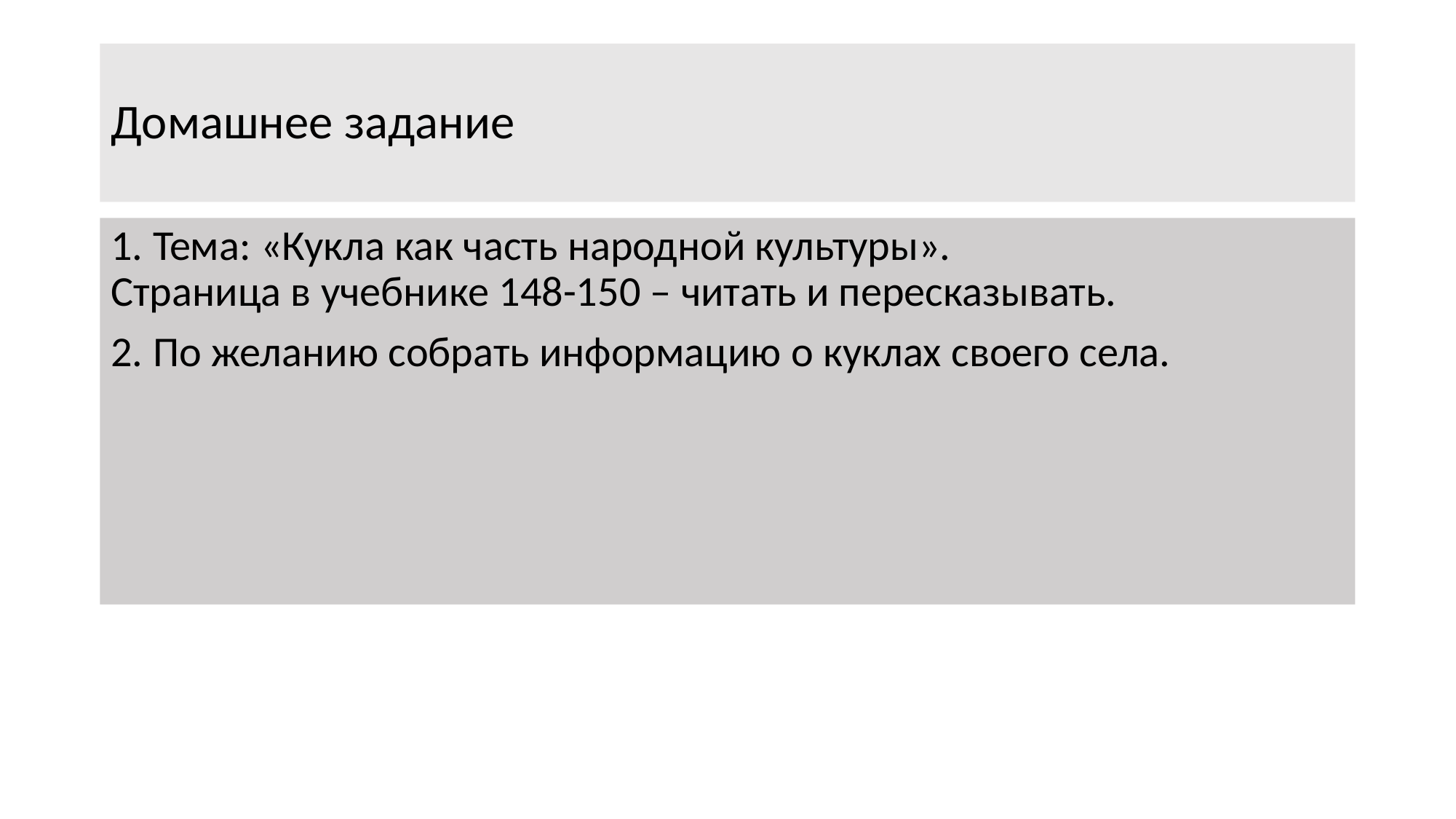

# Домашнее задание
1. Тема: «Кукла как часть народной культуры».
Страница в учебнике 148-150 – читать и пересказывать.
2. По желанию собрать информацию о куклах своего села.